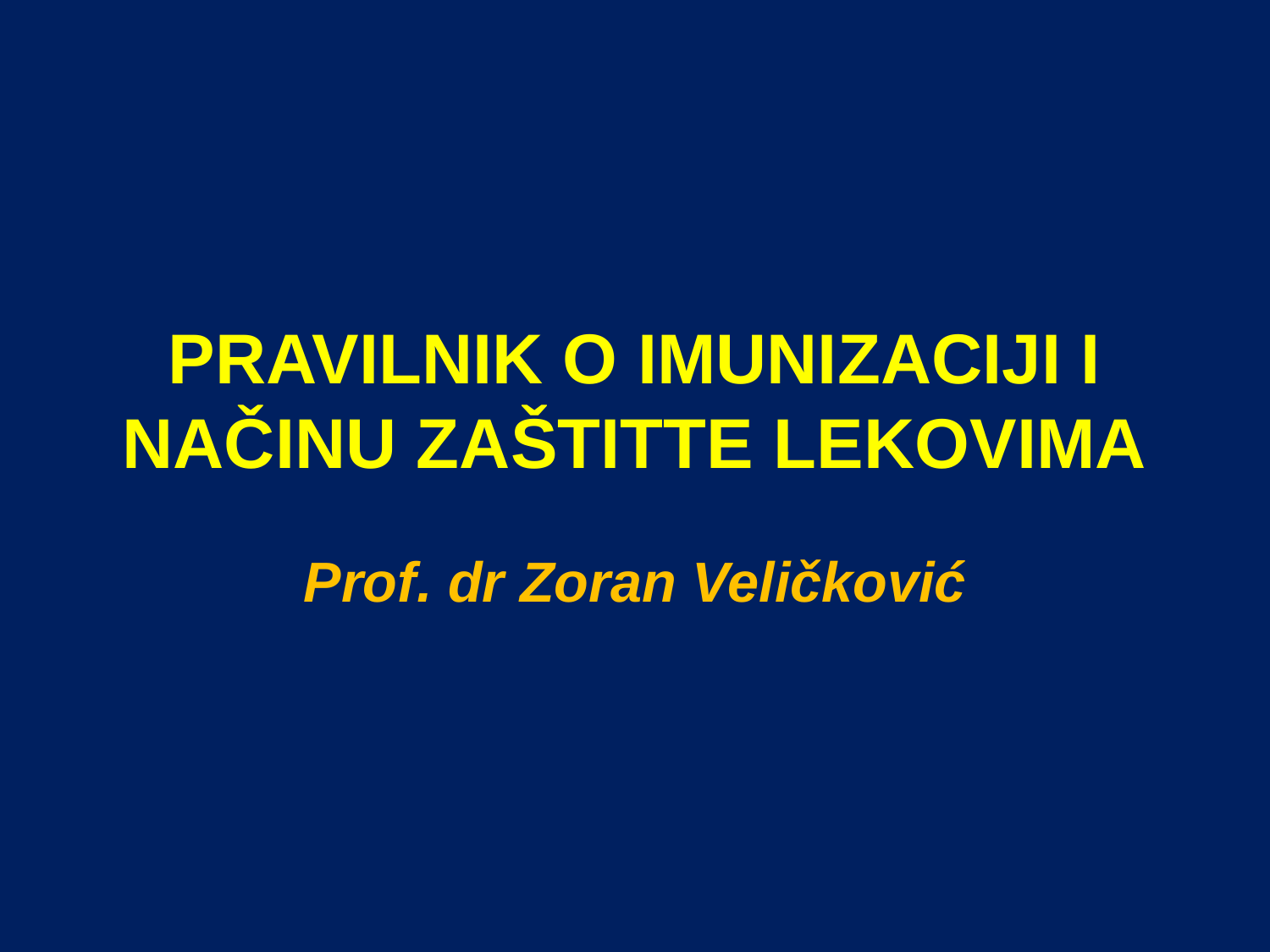

# PRAVILNIK O IMUNIZACIJI I NAČINU ZAŠTITTE LEKOVIMA
Prof. dr Zoran Veličković